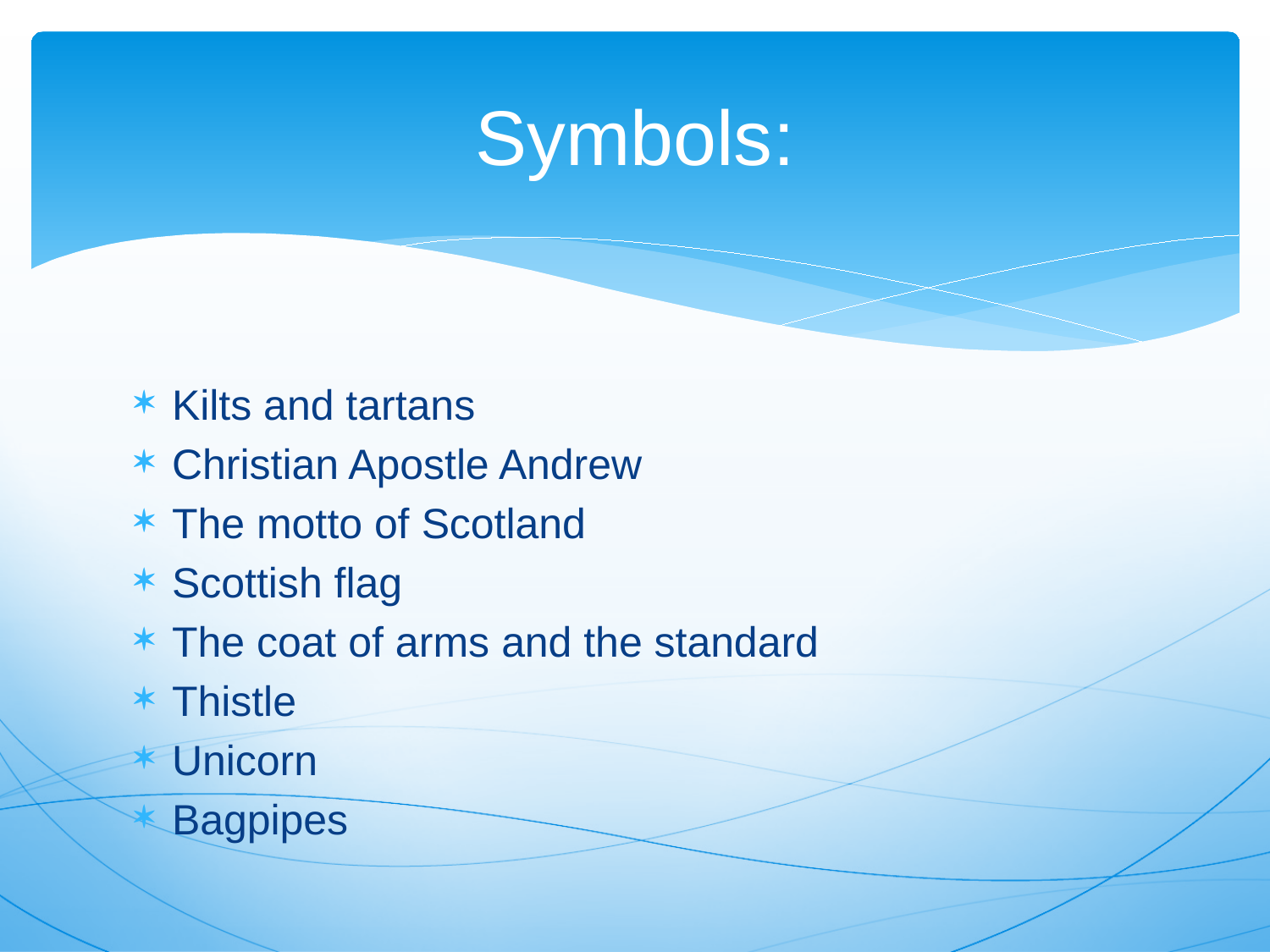

# Symbols:
Kilts and tartans
Christian Apostle Andrew
The motto of Scotland
Scottish flag
The coat of arms and the standard
Thistle
Unicorn
Bagpipes